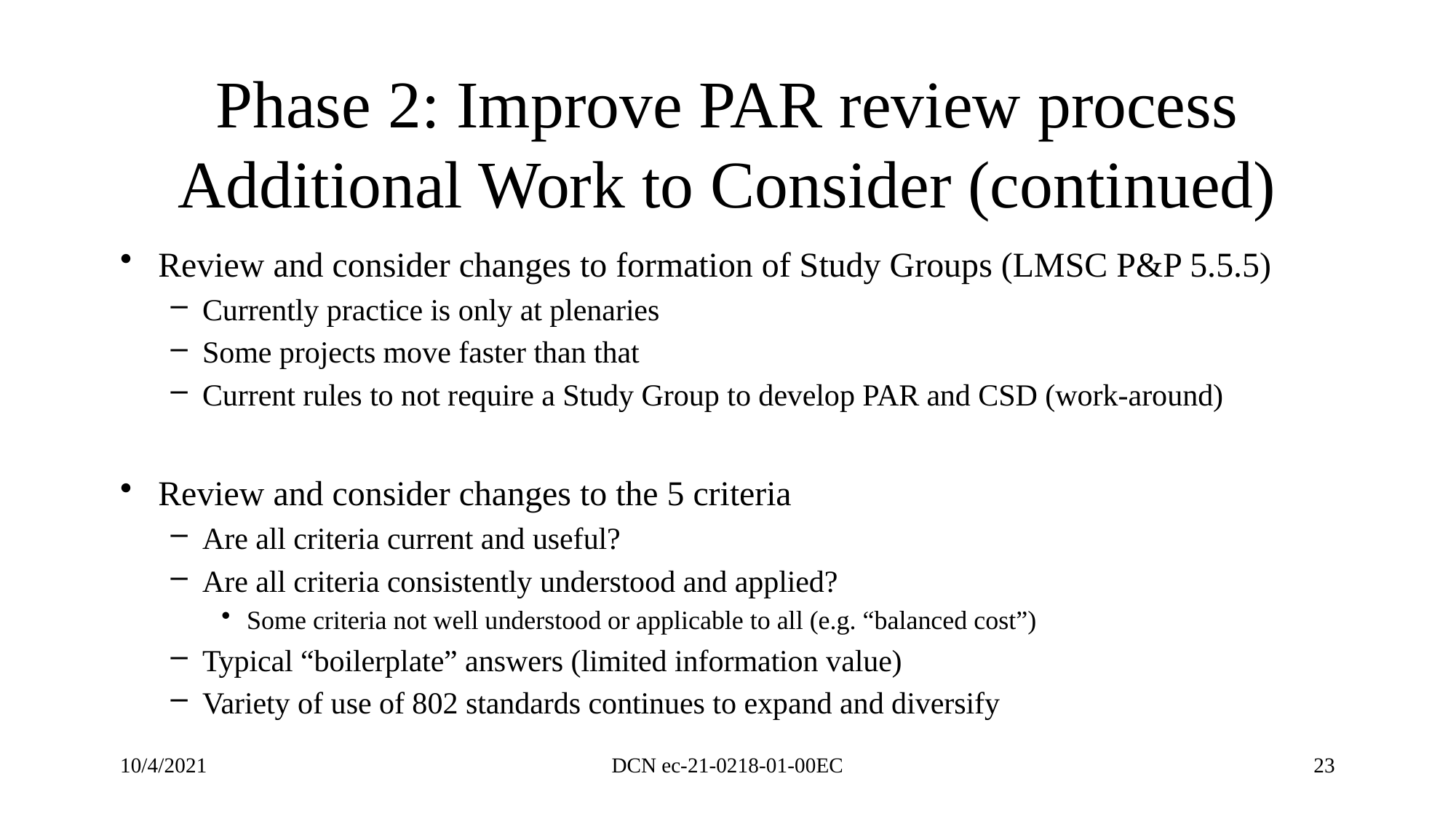

# Phase 2: Improve PAR review process Additional Work to Consider (continued)
Review and consider changes to formation of Study Groups (LMSC P&P 5.5.5)
Currently practice is only at plenaries
Some projects move faster than that
Current rules to not require a Study Group to develop PAR and CSD (work-around)

Review and consider changes to the 5 criteria
Are all criteria current and useful?
Are all criteria consistently understood and applied?
Some criteria not well understood or applicable to all (e.g. “balanced cost”)
Typical “boilerplate” answers (limited information value)
Variety of use of 802 standards continues to expand and diversify

10/4/2021
DCN ec-21-0218-01-00EC
23